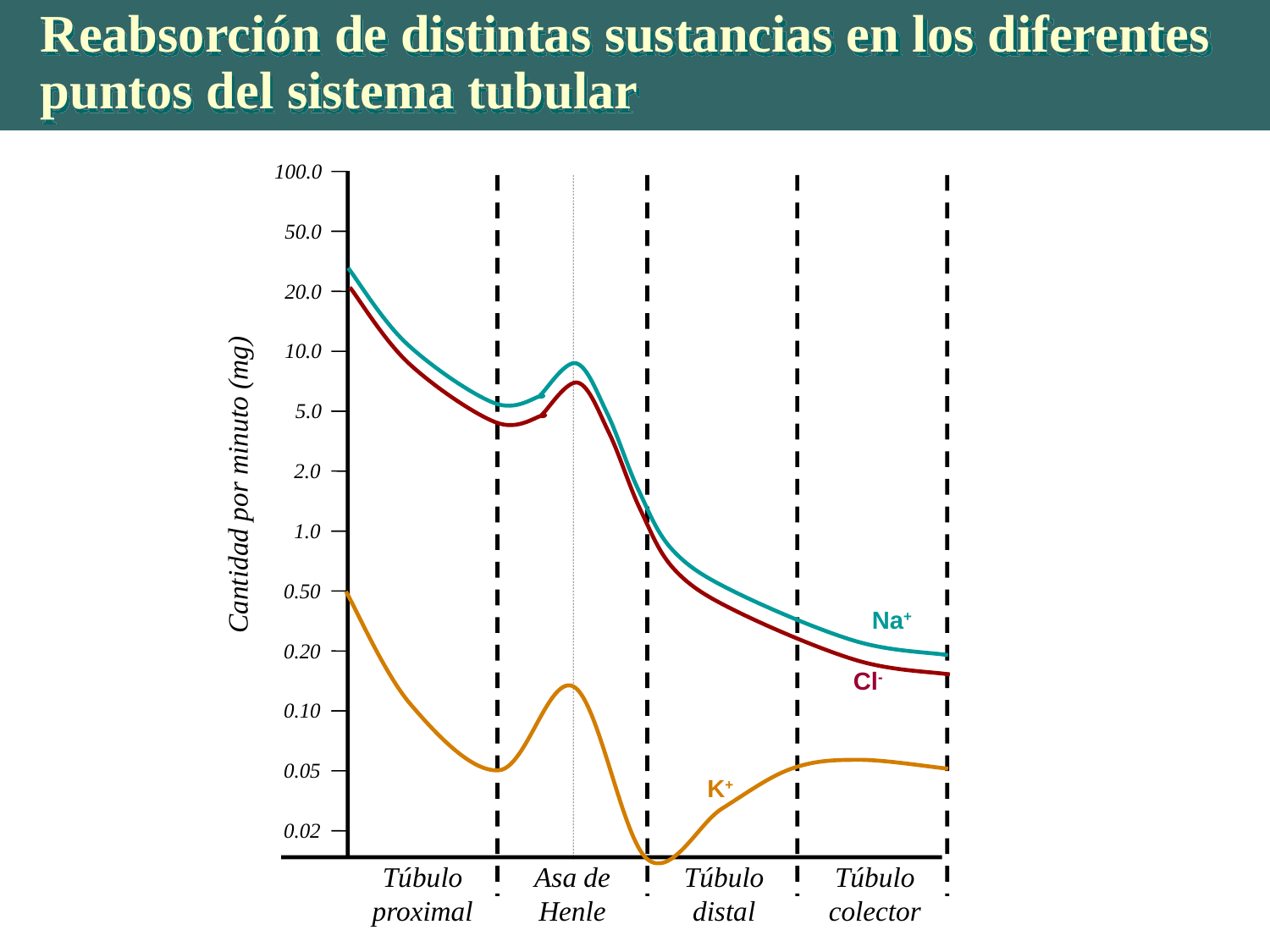

# Reabsorción de distintas sustancias en los diferentes puntos del sistema tubular
100.0

50.0

20.0

10.0

5.0

2.0
Cantidad por minuto (mg)

1.0

0.50

Na+
0.20

Cl-
0.10

0.05
K+

0.02

Túbulo
proximal
Asa de
Henle
Túbulo
distal
Túbulo
colector